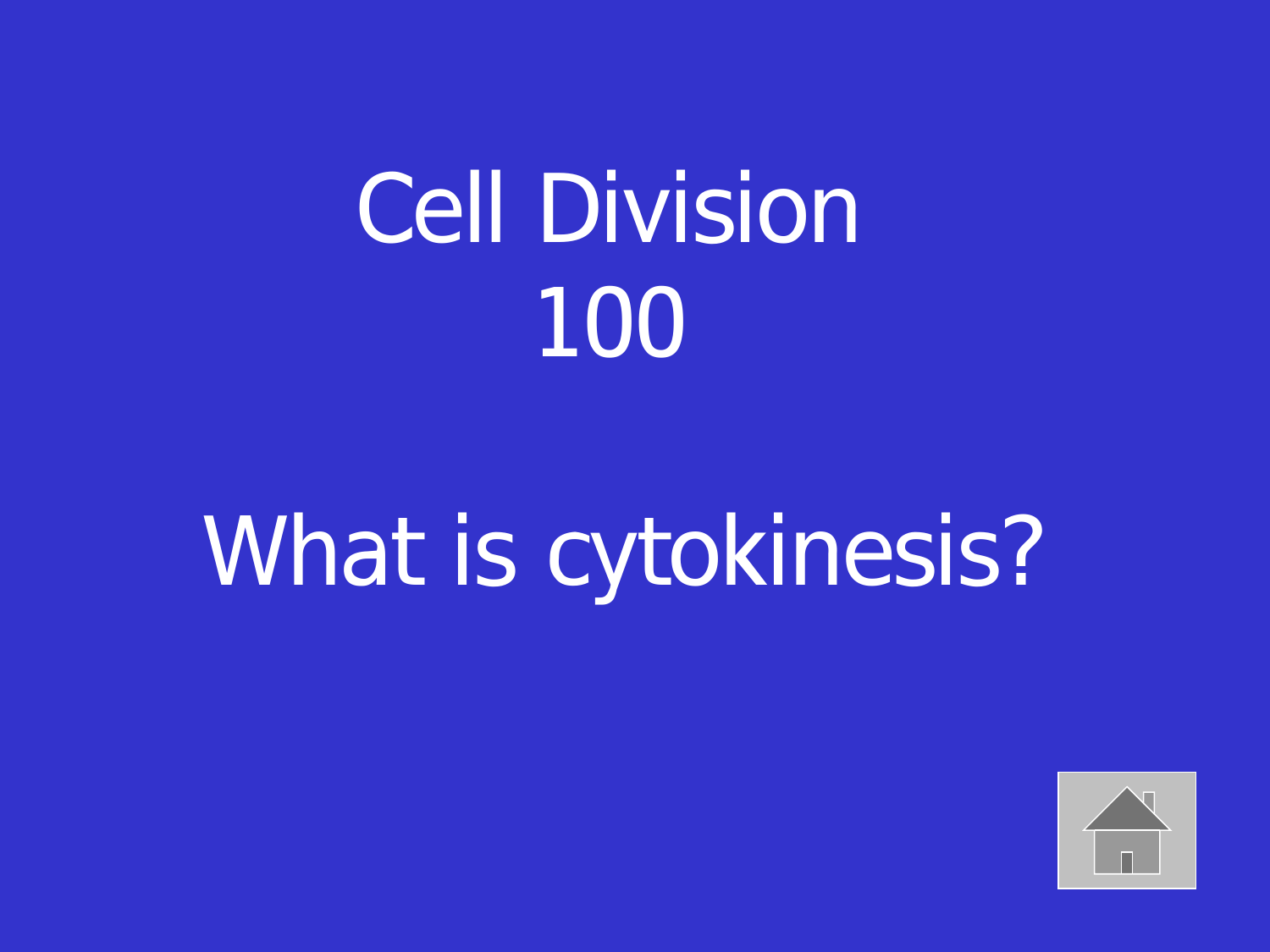

# Cell Division 100 What is cytokinesis?